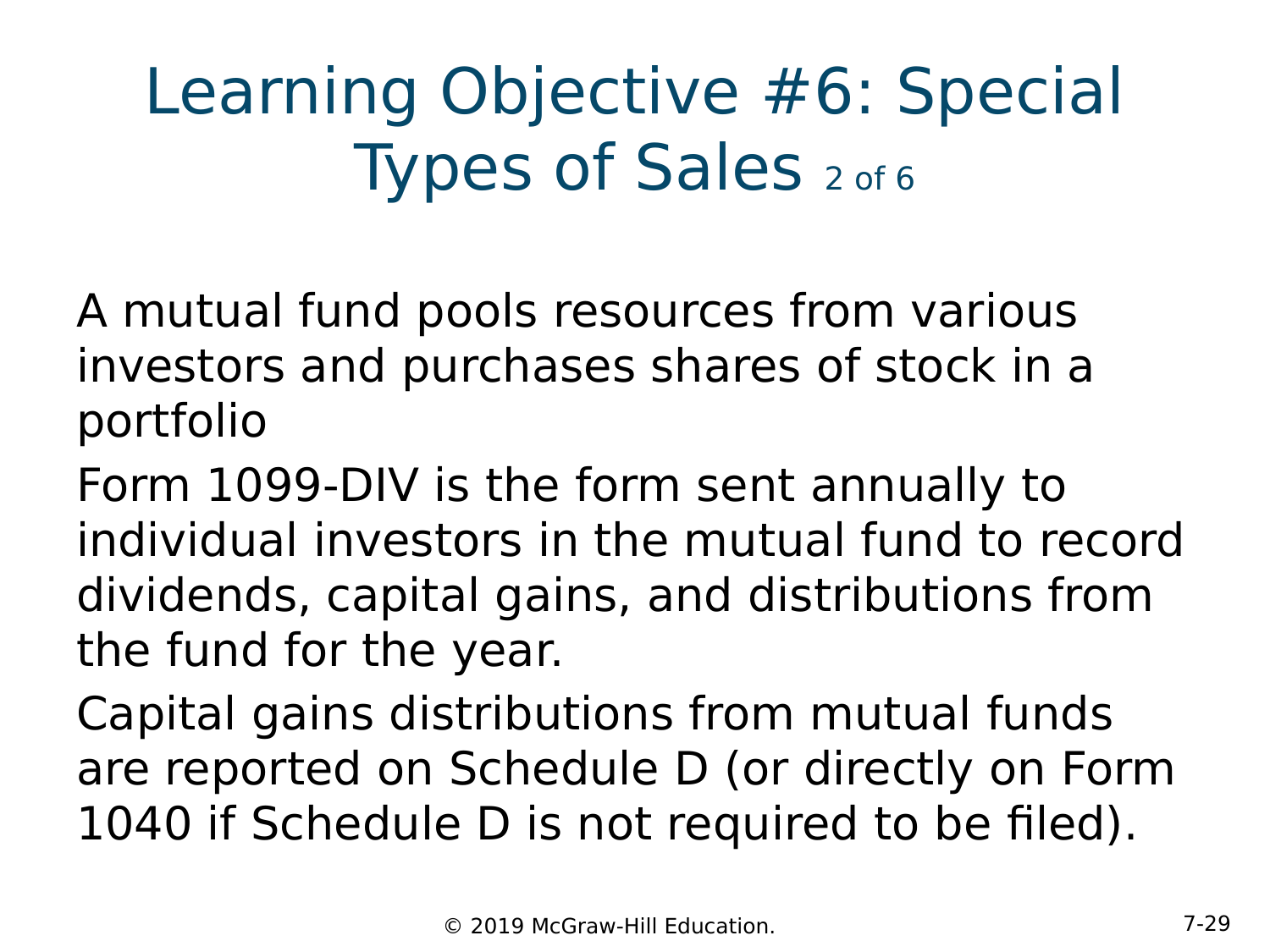

# Learning Objective #6: Special Types of Sales 2 of 6
A mutual fund pools resources from various investors and purchases shares of stock in a portfolio
Form 1099-DIV is the form sent annually to individual investors in the mutual fund to record dividends, capital gains, and distributions from the fund for the year.
Capital gains distributions from mutual funds are reported on Schedule D (or directly on Form 1040 if Schedule D is not required to be filed).